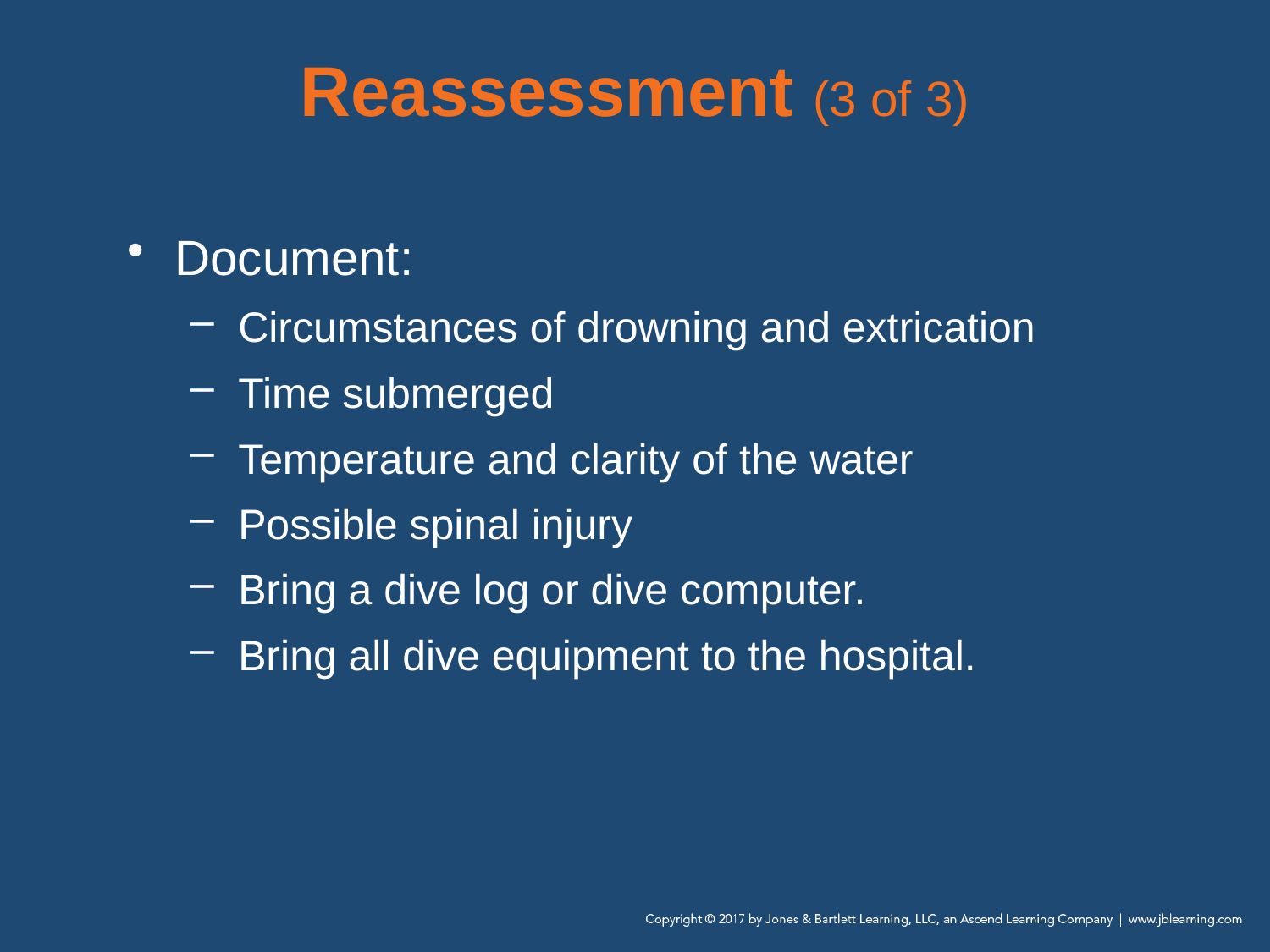

# Reassessment (3 of 3)
Document:
Circumstances of drowning and extrication
Time submerged
Temperature and clarity of the water
Possible spinal injury
Bring a dive log or dive computer.
Bring all dive equipment to the hospital.